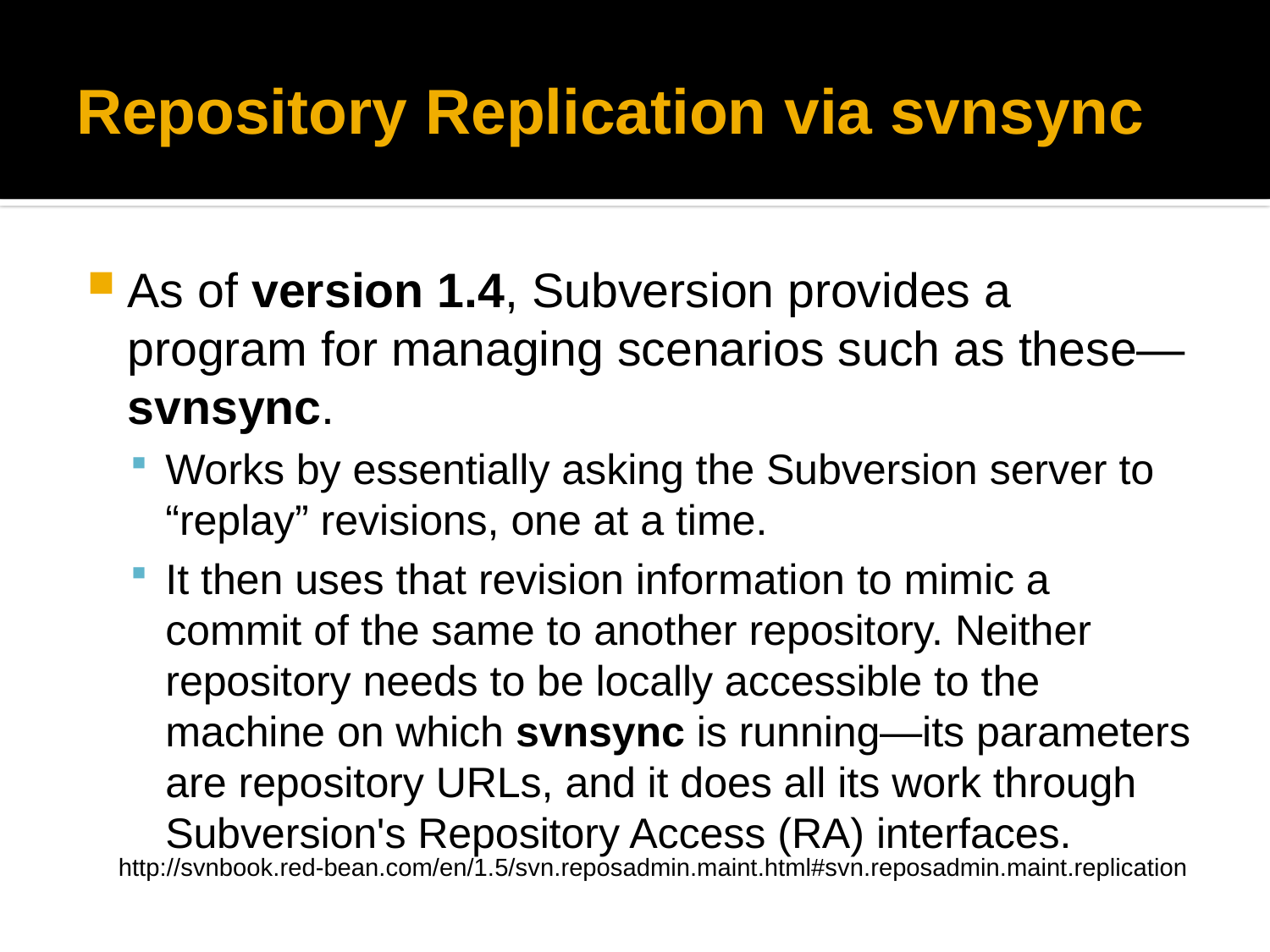

# Repository Replication via svnsync
As of version 1.4, Subversion provides a program for managing scenarios such as these—svnsync.
Works by essentially asking the Subversion server to “replay” revisions, one at a time.
It then uses that revision information to mimic a commit of the same to another repository. Neither repository needs to be locally accessible to the machine on which svnsync is running—its parameters are repository URLs, and it does all its work through Subversion's Repository Access (RA) interfaces.
http://svnbook.red-bean.com/en/1.5/svn.reposadmin.maint.html#svn.reposadmin.maint.replication